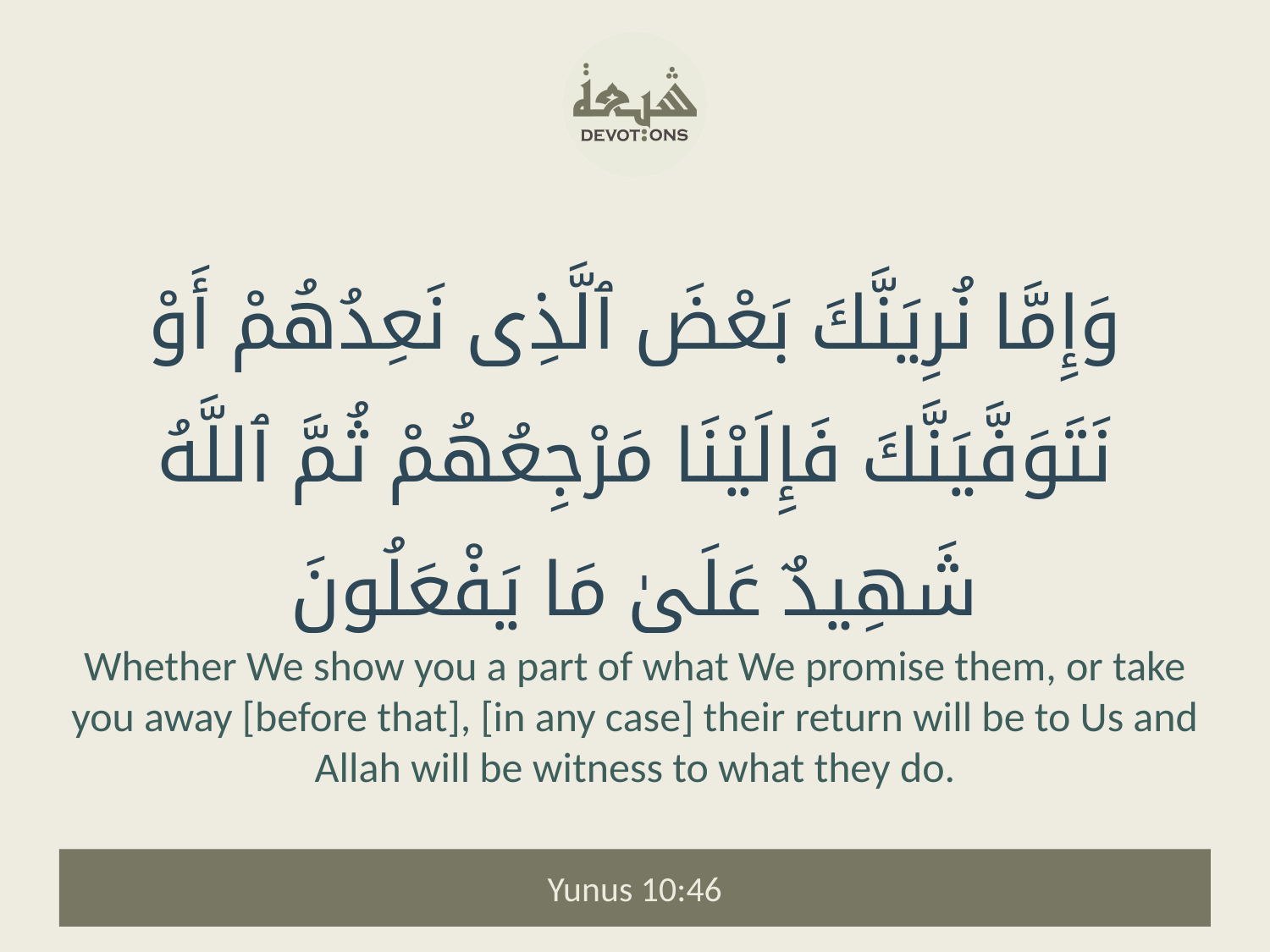

وَإِمَّا نُرِيَنَّكَ بَعْضَ ٱلَّذِى نَعِدُهُمْ أَوْ نَتَوَفَّيَنَّكَ فَإِلَيْنَا مَرْجِعُهُمْ ثُمَّ ٱللَّهُ شَهِيدٌ عَلَىٰ مَا يَفْعَلُونَ
Whether We show you a part of what We promise them, or take you away [before that], [in any case] their return will be to Us and Allah will be witness to what they do.
Yunus 10:46